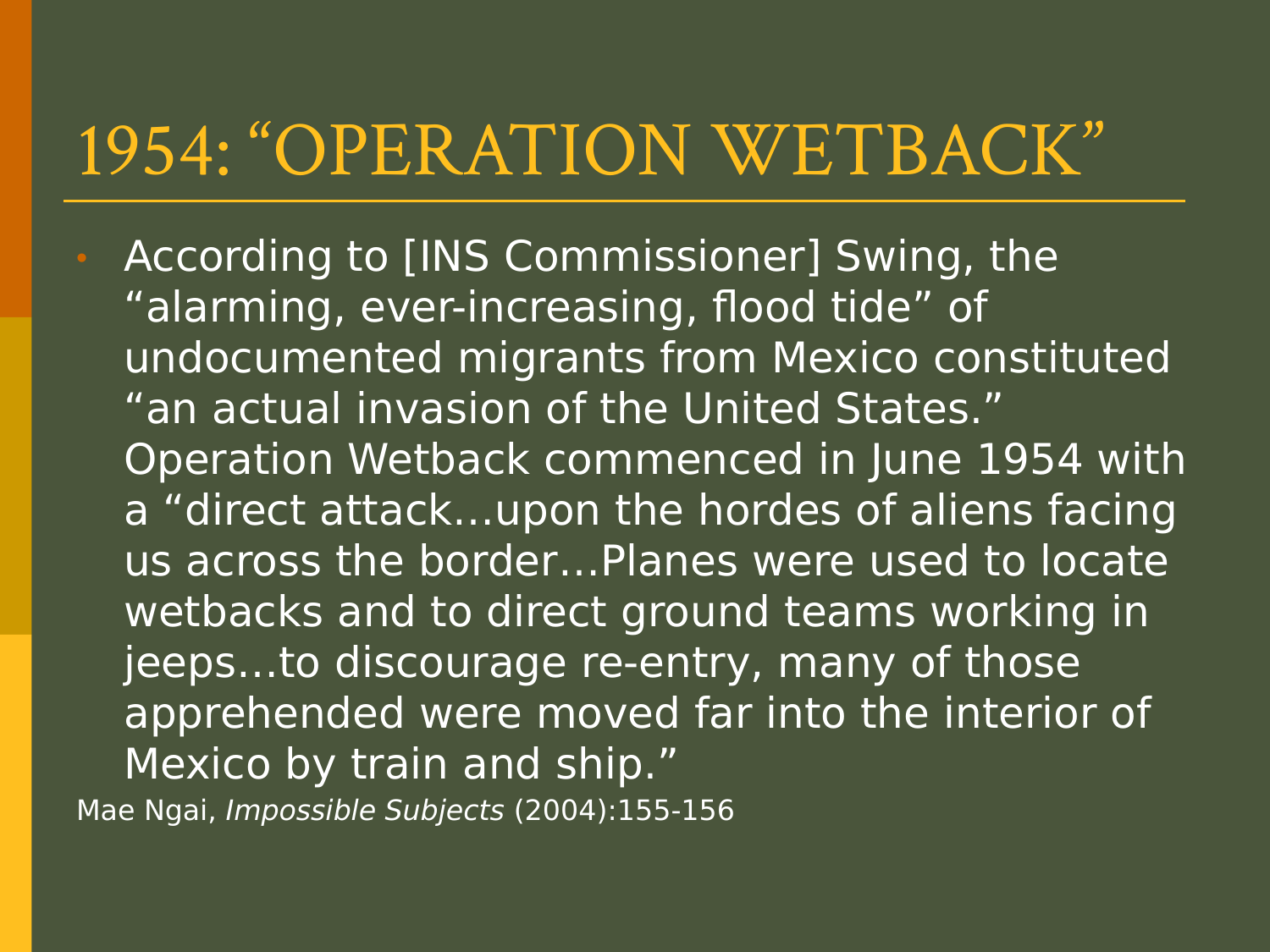

# 1954: “OPERATION WETBACK”
According to [INS Commissioner] Swing, the “alarming, ever-increasing, flood tide” of undocumented migrants from Mexico constituted “an actual invasion of the United States.”  Operation Wetback commenced in June 1954 with a “direct attack…upon the hordes of aliens facing us across the border…Planes were used to locate wetbacks and to direct ground teams working in jeeps…to discourage re-entry, many of those apprehended were moved far into the interior of Mexico by train and ship.”
Mae Ngai, Impossible Subjects (2004):155-156